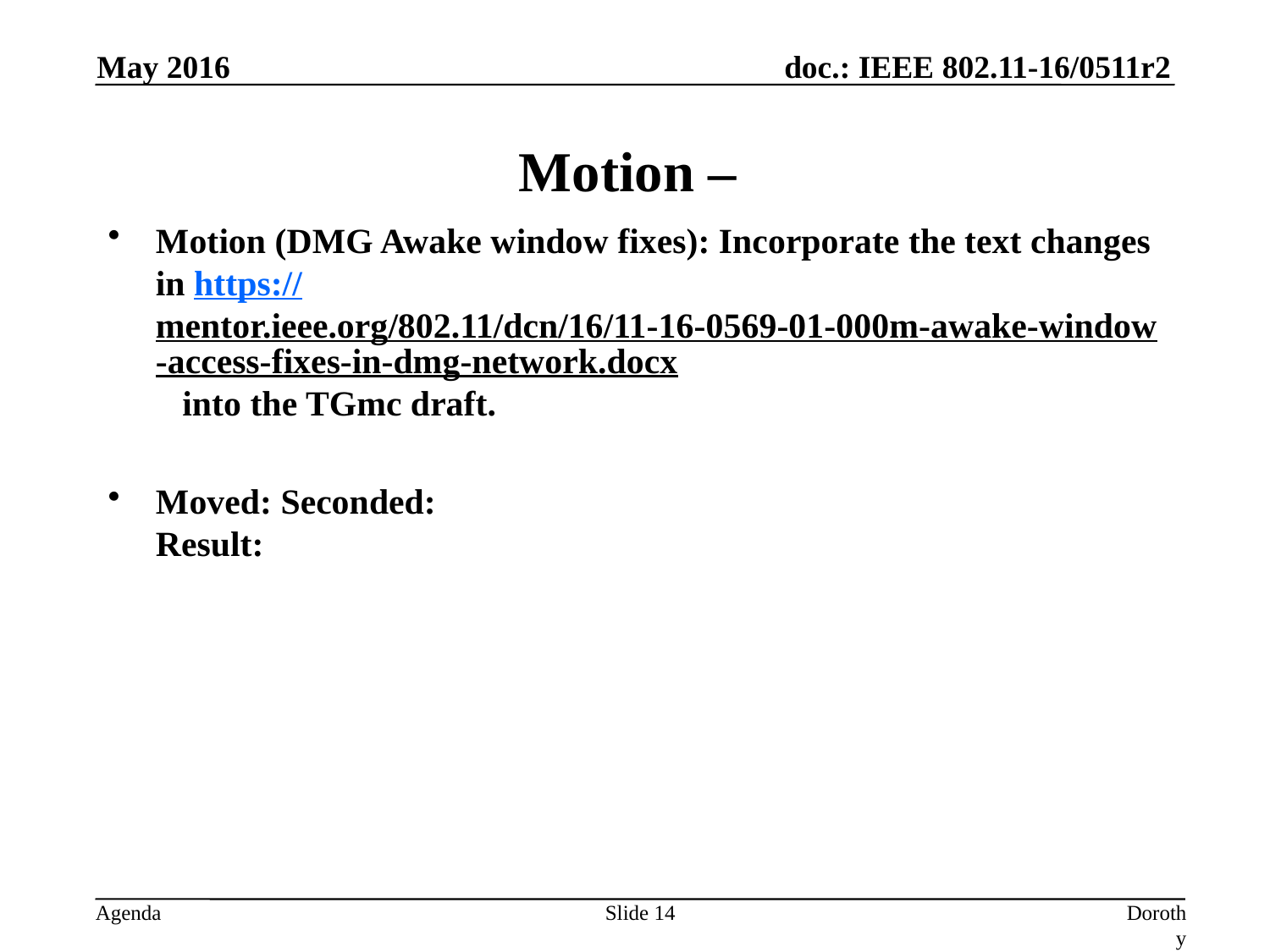

May 2016
# Motion –
Motion (DMG Awake window fixes): Incorporate the text changes in https://mentor.ieee.org/802.11/dcn/16/11-16-0569-01-000m-awake-window-access-fixes-in-dmg-network.docx   into the TGmc draft.

Moved: Seconded:
Result:
Slide 14
Dorothy Stanley, HP Enterprise